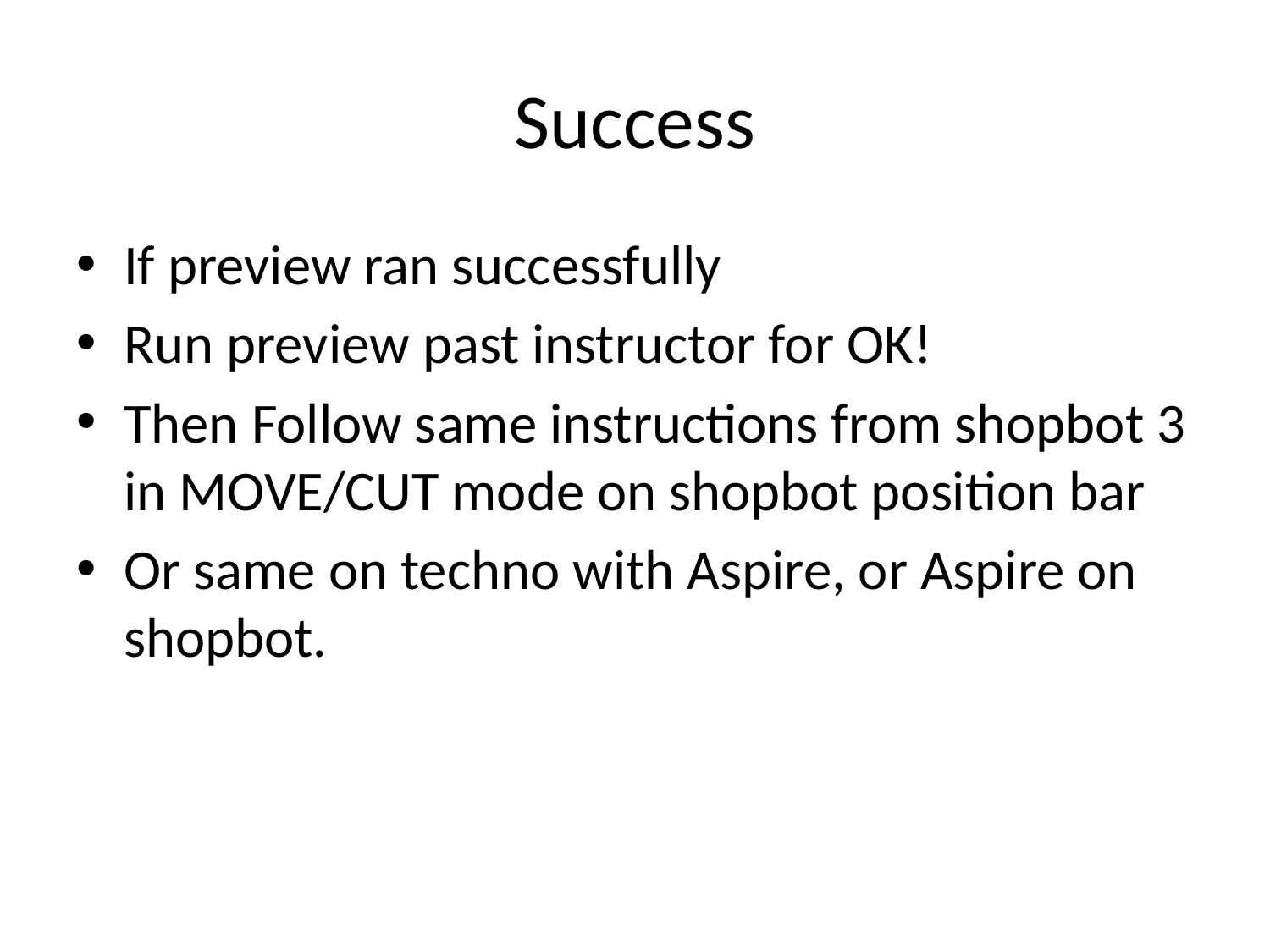

# Success
If preview ran successfully
Run preview past instructor for OK!
Then Follow same instructions from shopbot 3 in MOVE/CUT mode on shopbot position bar
Or same on techno with Aspire, or Aspire on shopbot.